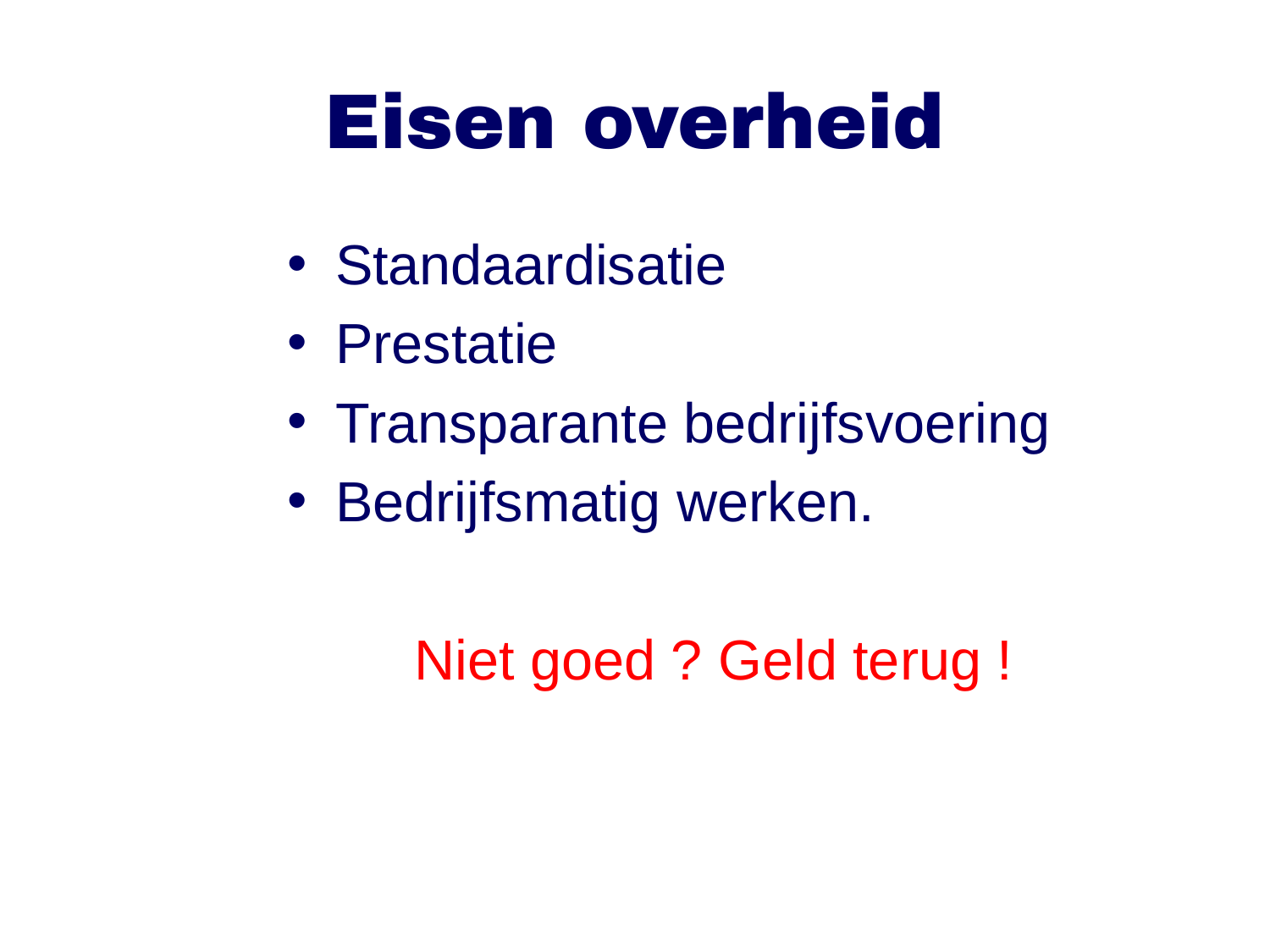

# Eisen overheid
Standaardisatie
Prestatie
Transparante bedrijfsvoering
Bedrijfsmatig werken.

	Niet goed ? Geld terug !